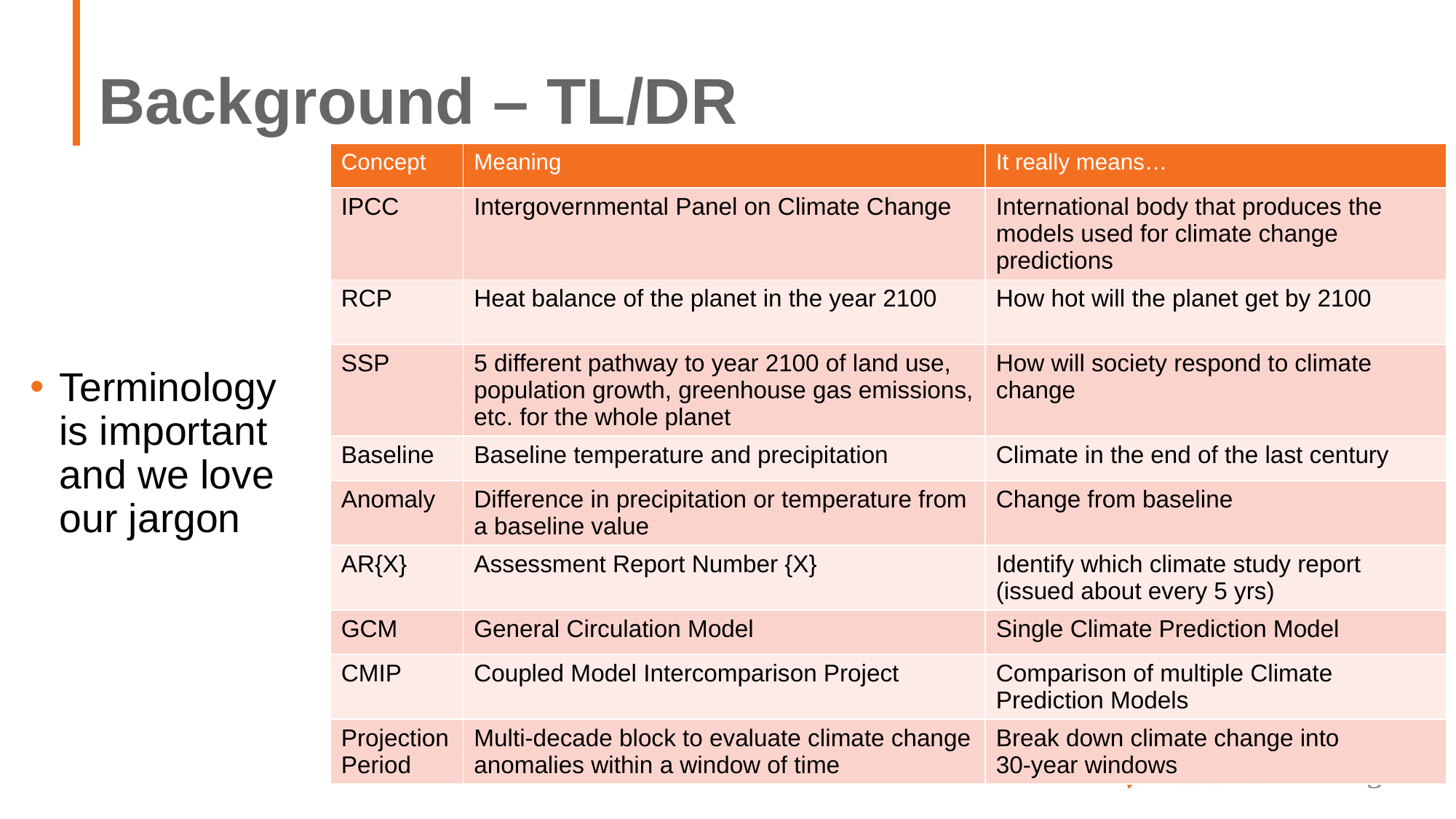

# Background – TL/DR
| Concept | Meaning | It really means… |
| --- | --- | --- |
| IPCC | Intergovernmental Panel on Climate Change | International body that produces the models used for climate change predictions |
| RCP | Heat balance of the planet in the year 2100 | How hot will the planet get by 2100 |
| SSP | 5 different pathway to year 2100 of land use, population growth, greenhouse gas emissions, etc. for the whole planet | How will society respond to climate change |
| Baseline | Baseline temperature and precipitation | Climate in the end of the last century |
| Anomaly | Difference in precipitation or temperature from a baseline value | Change from baseline |
| AR{X} | Assessment Report Number {X} | Identify which climate study report (issued about every 5 yrs) |
| GCM | General Circulation Model | Single Climate Prediction Model |
| CMIP | Coupled Model Intercomparison Project | Comparison of multiple Climate Prediction Models |
| Projection Period | Multi-decade block to evaluate climate change anomalies within a window of time | Break down climate change into 30-year windows |

Terminology is important and we love our jargon